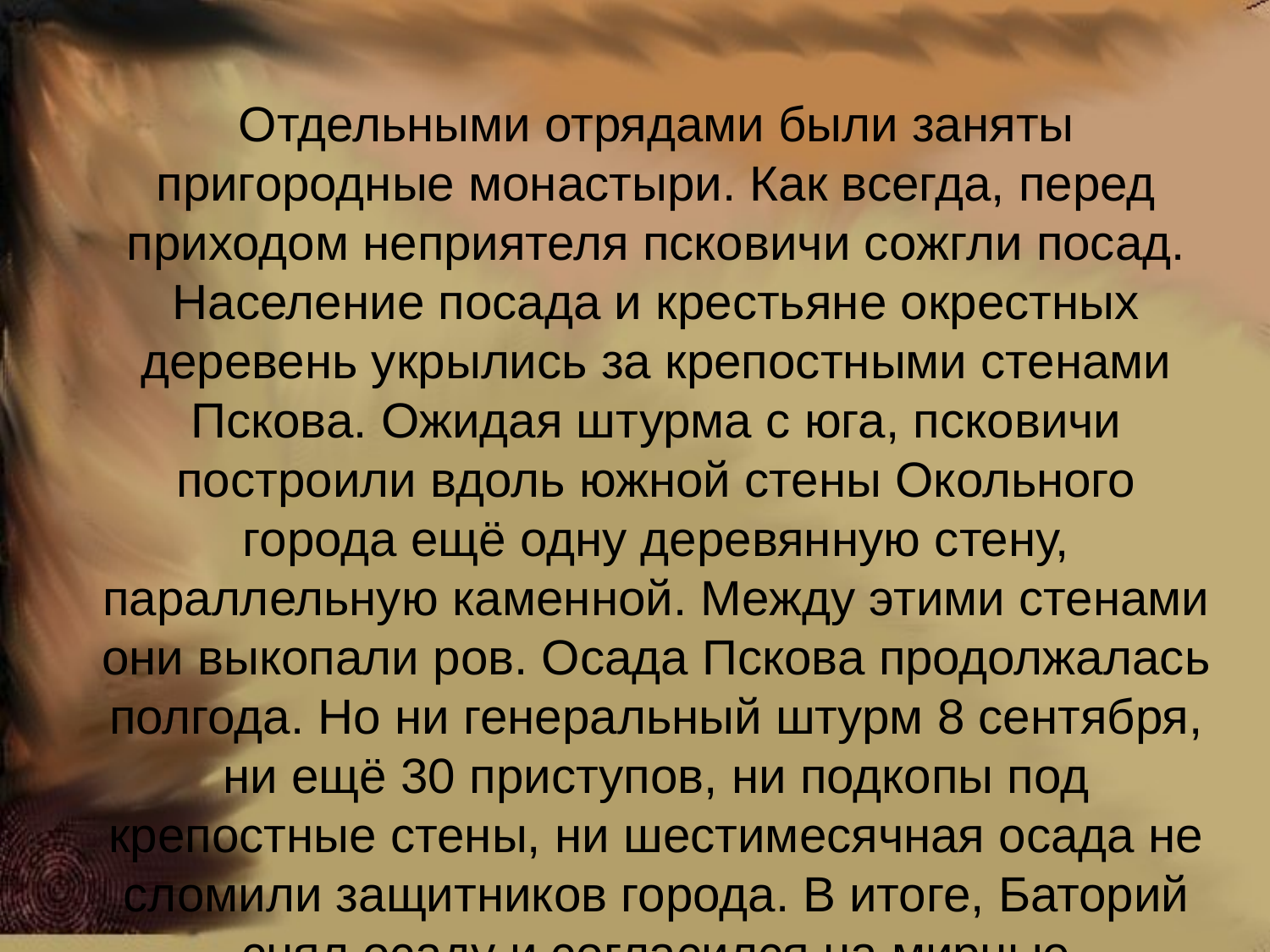

#
Отдельными отрядами были заняты пригородные монастыри. Как всегда, перед приходом неприятеля псковичи сожгли посад. Население посада и крестьяне окрестных деревень укрылись за крепостными стенами Пскова. Ожидая штурма с юга, псковичи построили вдоль южной стены Окольного города ещё одну деревянную стену, параллельную каменной. Между этими стенами они выкопали ров. Осада Пскова продолжалась полгода. Но ни генеральный штурм 8 сентября, ни ещё 30 приступов, ни подкопы под крепостные стены, ни шестимесячная осада не сломили защитников города. В итоге, Баторий снял осаду и согласился на мирные переговоры.